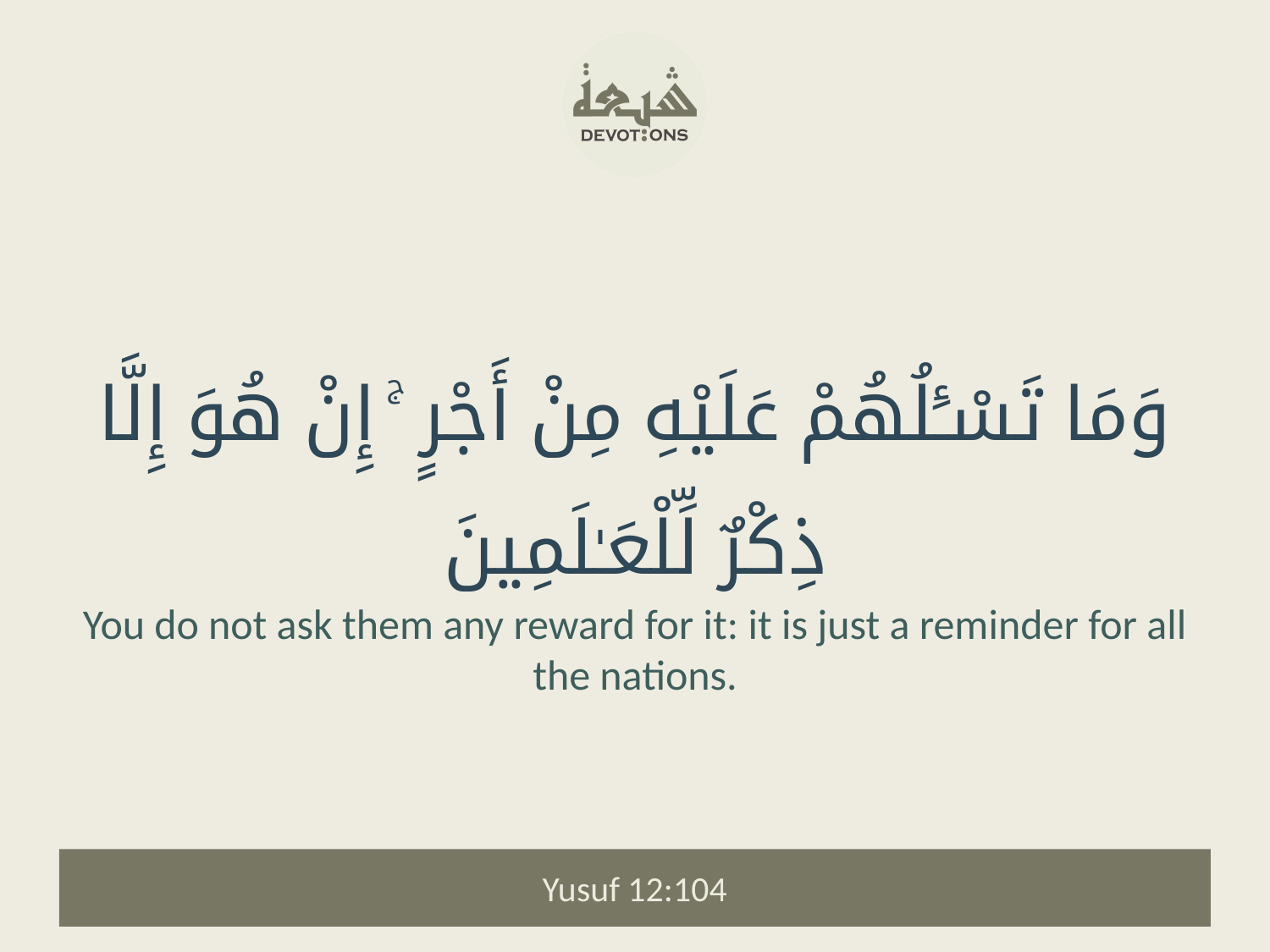

وَمَا تَسْـَٔلُهُمْ عَلَيْهِ مِنْ أَجْرٍ ۚ إِنْ هُوَ إِلَّا ذِكْرٌ لِّلْعَـٰلَمِينَ
You do not ask them any reward for it: it is just a reminder for all the nations.
Yusuf 12:104